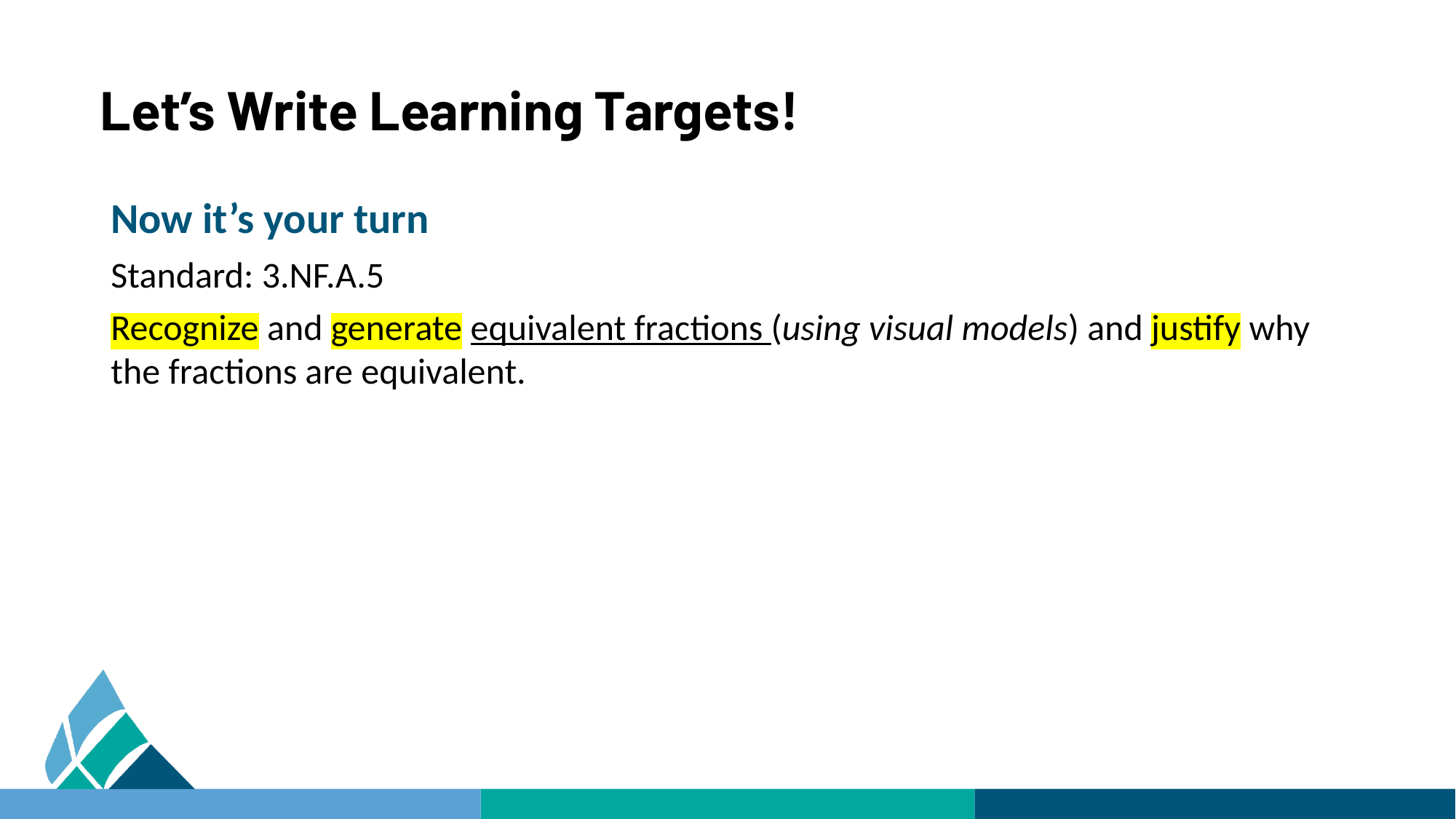

# Let’s Write Learning Targets!
Now it’s your turn
Standard: 3.NF.A.5
Recognize and generate equivalent fractions (using visual models) and justify why the fractions are equivalent.